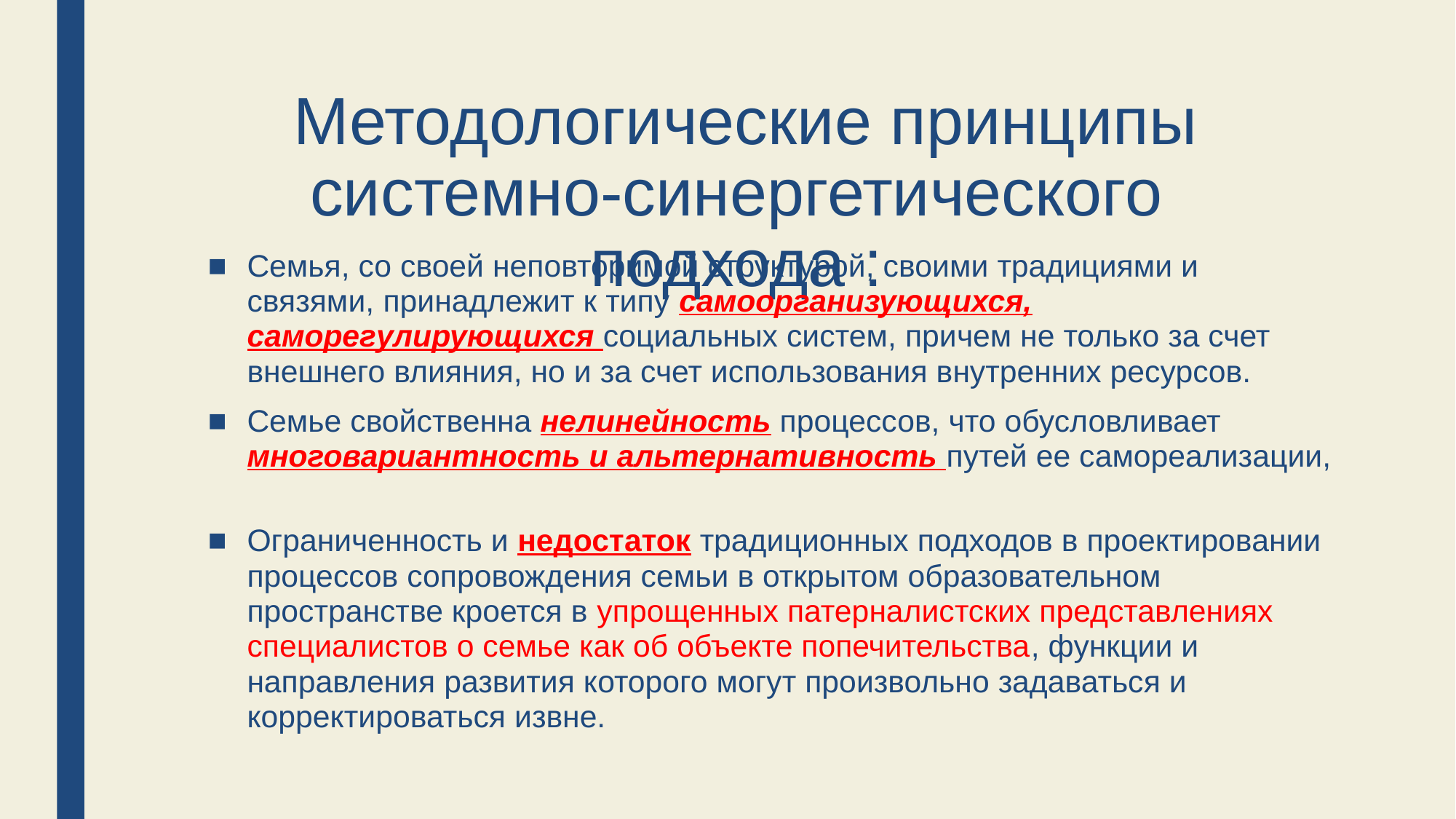

# Методологические принципы системно-синергетического подхода :
Семья, со своей неповторимой структурой, своими традициями и связями, принадлежит к типу самоорганизующихся, саморегулирующихся социальных систем, причем не только за счет внешнего влияния, но и за счет использования внутренних ресурсов.
Семье свойственна нелинейность процессов, что обусловливает многовариантность и альтернативность путей ее самореализации,
Ограниченность и недостаток традиционных подходов в проектировании процессов сопровождения семьи в открытом образовательном пространстве кроется в упрощенных патерналистских представлениях специалистов о семье как об объекте попечительства, функции и направления развития которого могут произвольно задаваться и корректироваться извне.